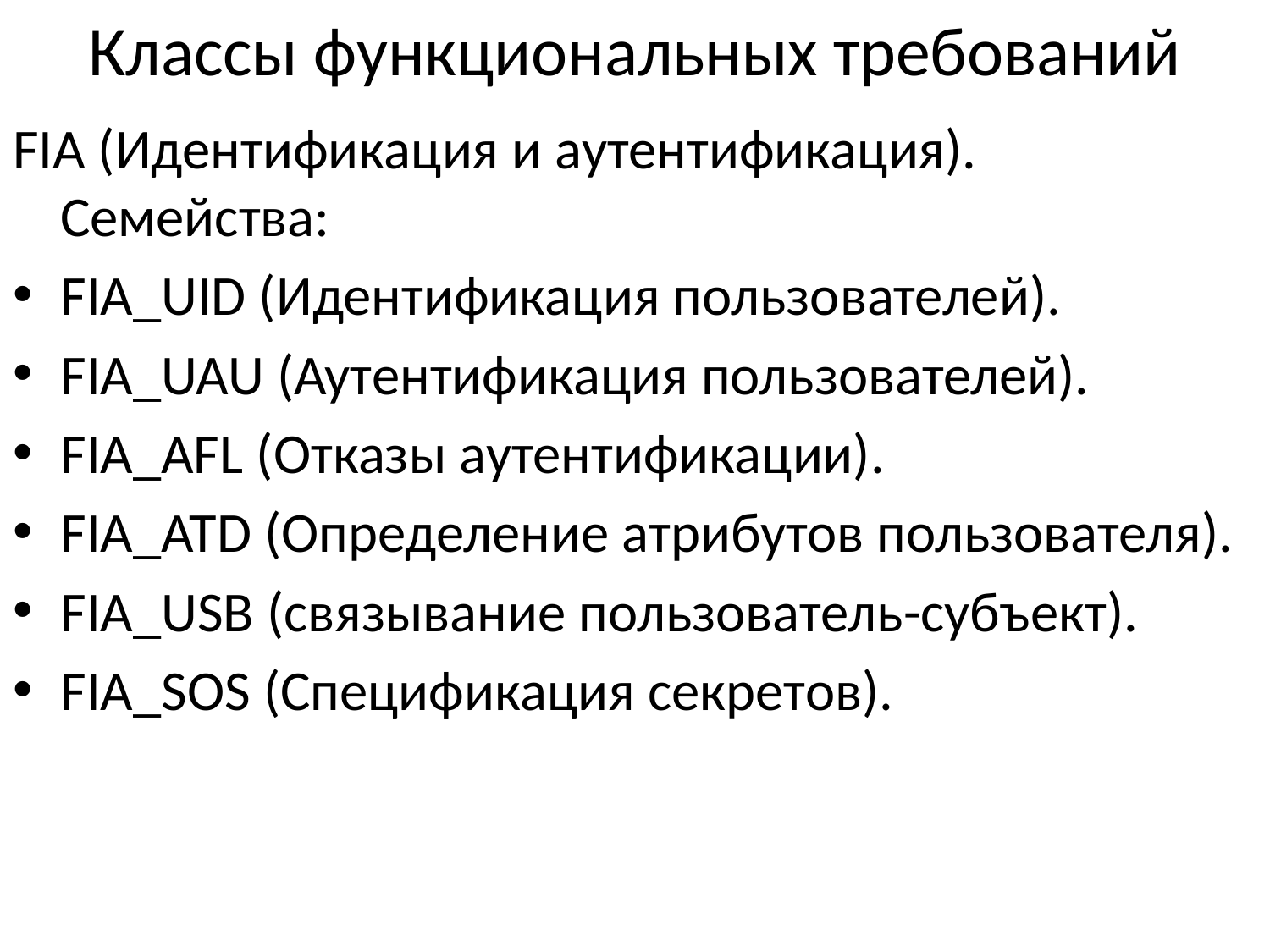

# Классы функциональных требований
FIA (Идентификация и аутентификация). Семейства:
FIA_UID (Идентификация пользователей).
FIA_UAU (Аутентификация пользователей).
FIA_AFL (Отказы аутентификации).
FIA_ATD (Определение атрибутов пользователя).
FIA_USB (связывание пользователь-субъект).
FIA_SOS (Спецификация секретов).